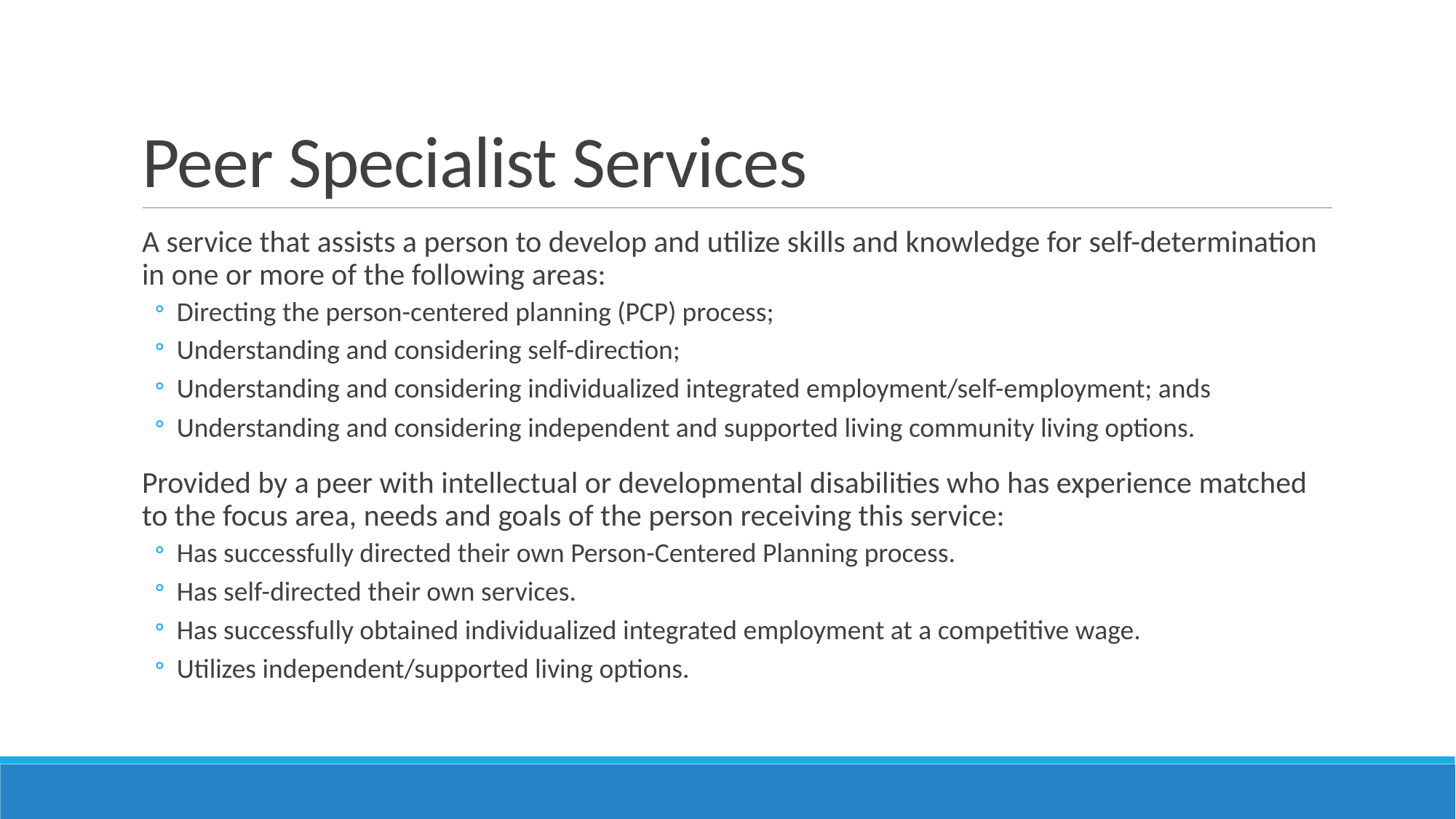

# Peer Specialist Services
A service that assists a person to develop and utilize skills and knowledge for self-determination in one or more of the following areas:
Directing the person-centered planning (PCP) process;
Understanding and considering self-direction;
Understanding and considering individualized integrated employment/self-employment; ands
Understanding and considering independent and supported living community living options.
Provided by a peer with intellectual or developmental disabilities who has experience matched to the focus area, needs and goals of the person receiving this service:
Has successfully directed their own Person-Centered Planning process.
Has self-directed their own services.
Has successfully obtained individualized integrated employment at a competitive wage.
Utilizes independent/supported living options.